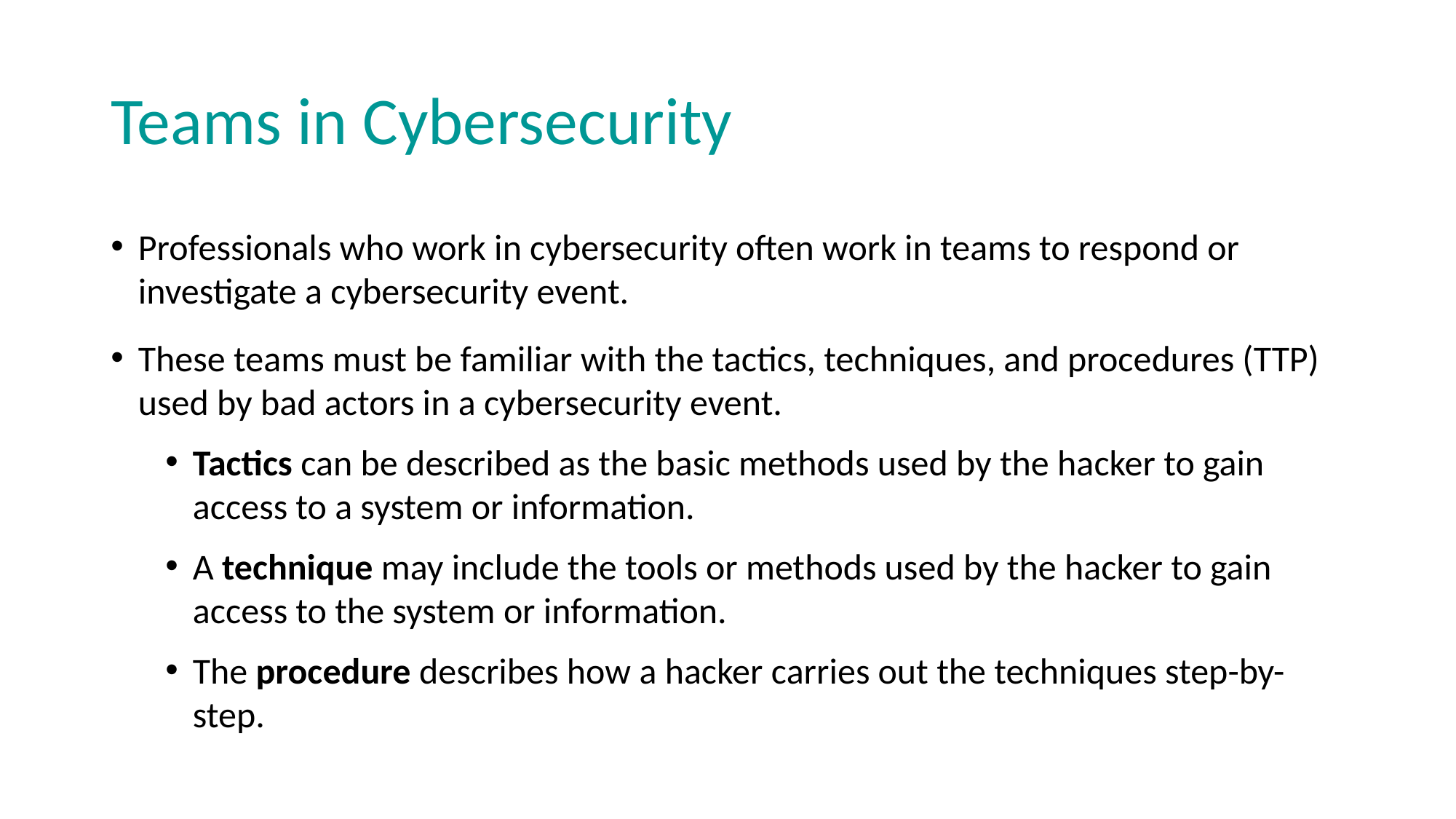

# Teams in Cybersecurity
Professionals who work in cybersecurity often work in teams to respond or investigate a cybersecurity event.
These teams must be familiar with the tactics, techniques, and procedures (TTP) used by bad actors in a cybersecurity event.
Tactics can be described as the basic methods used by the hacker to gain access to a system or information.
A technique may include the tools or methods used by the hacker to gain access to the system or information.
The procedure describes how a hacker carries out the techniques step-by-step.